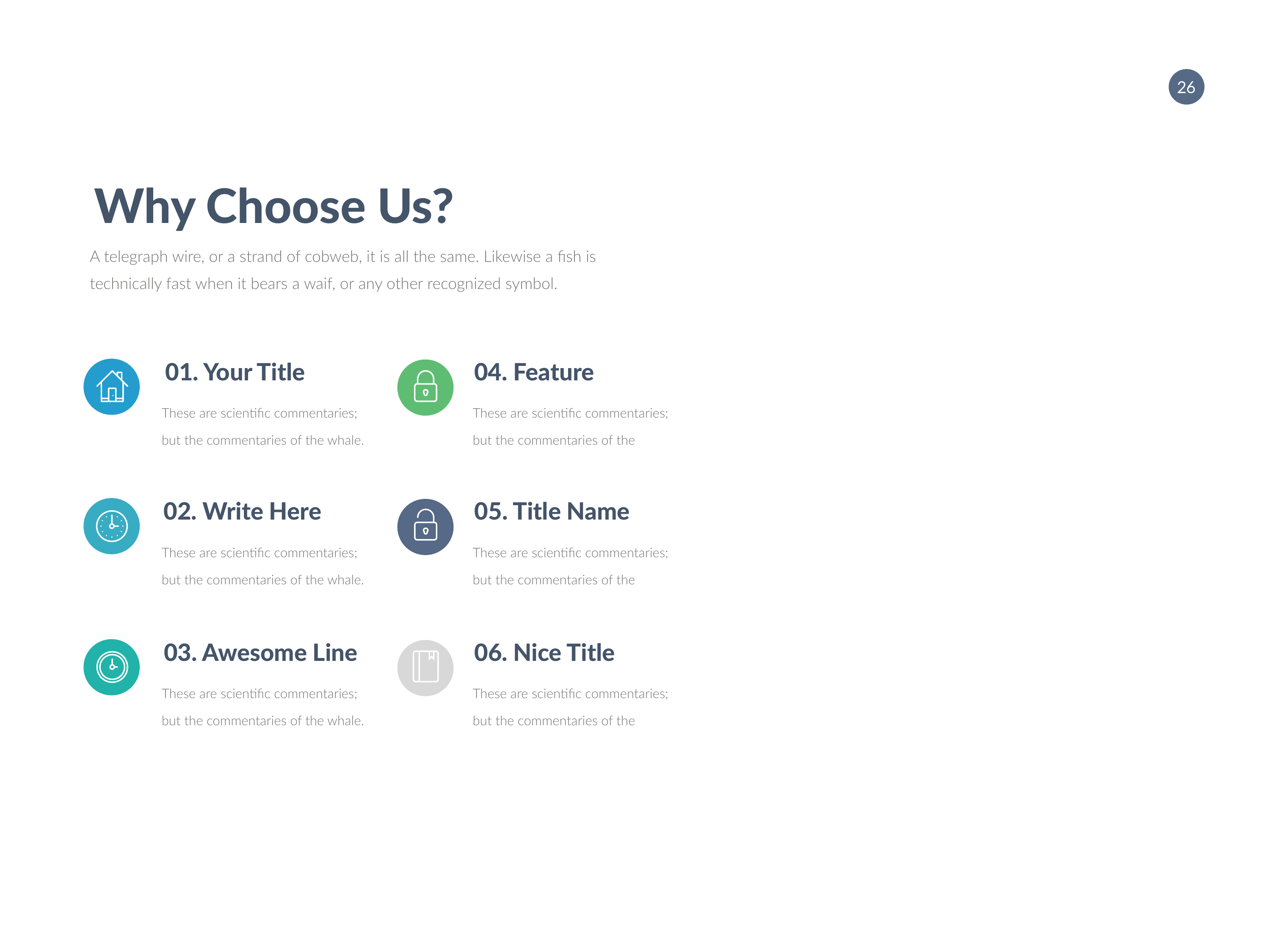

Why Choose Us?
A telegraph wire, or a strand of cobweb, it is all the same. Likewise a fish is technically fast when it bears a waif, or any other recognized symbol.
01. Your Title
04. Feature

These are scientific commentaries; but the commentaries of the whale.
These are scientific commentaries; but the commentaries of the
02. Write Here
05. Title Name

These are scientific commentaries; but the commentaries of the whale.
These are scientific commentaries; but the commentaries of the
03. Awesome Line
06. Nice Title

These are scientific commentaries; but the commentaries of the whale.
These are scientific commentaries; but the commentaries of the